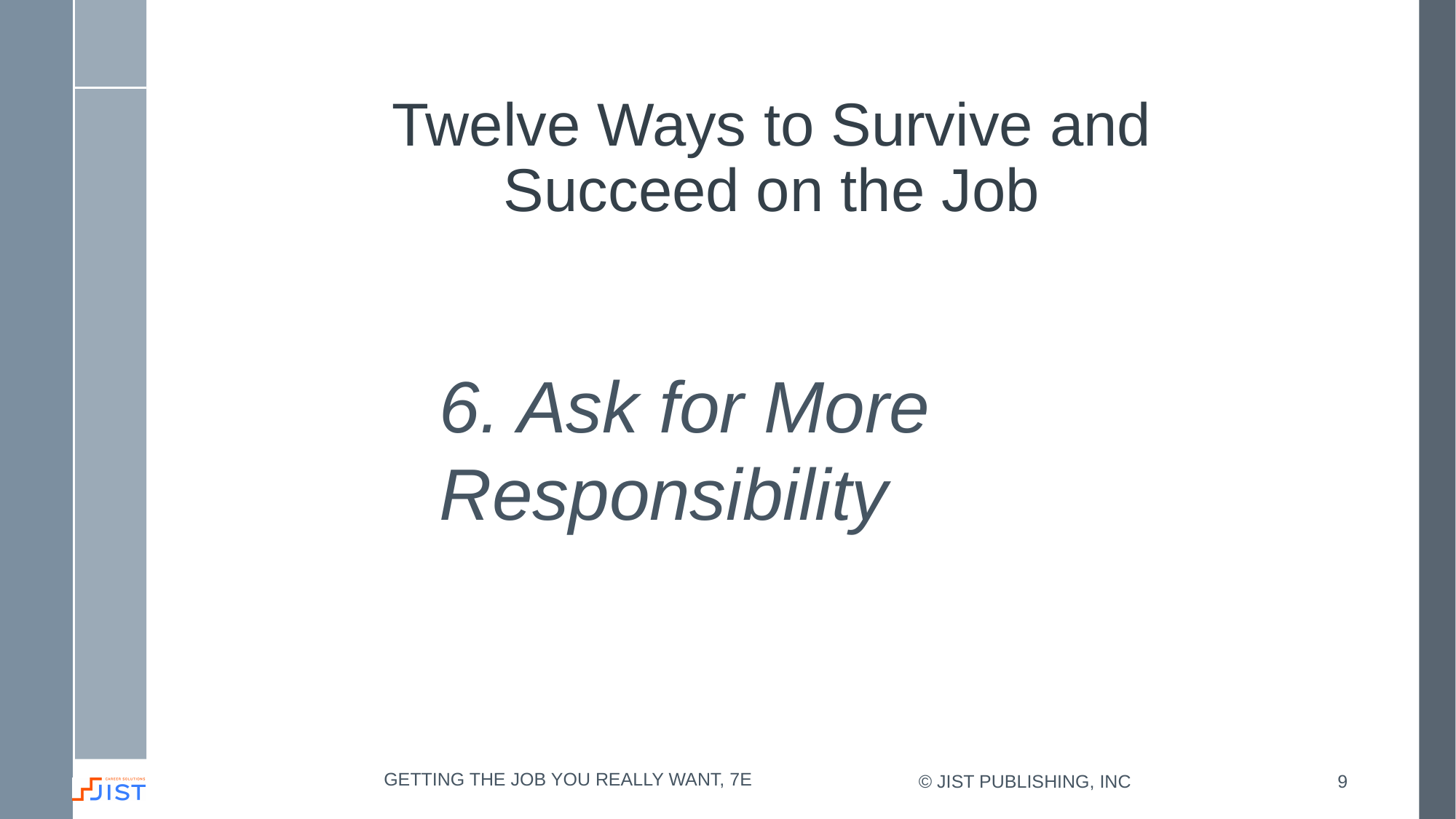

# Twelve Ways to Survive and Succeed on the Job
6. Ask for More Responsibility
Getting the job you really want, 7e
© JIST Publishing, Inc
9